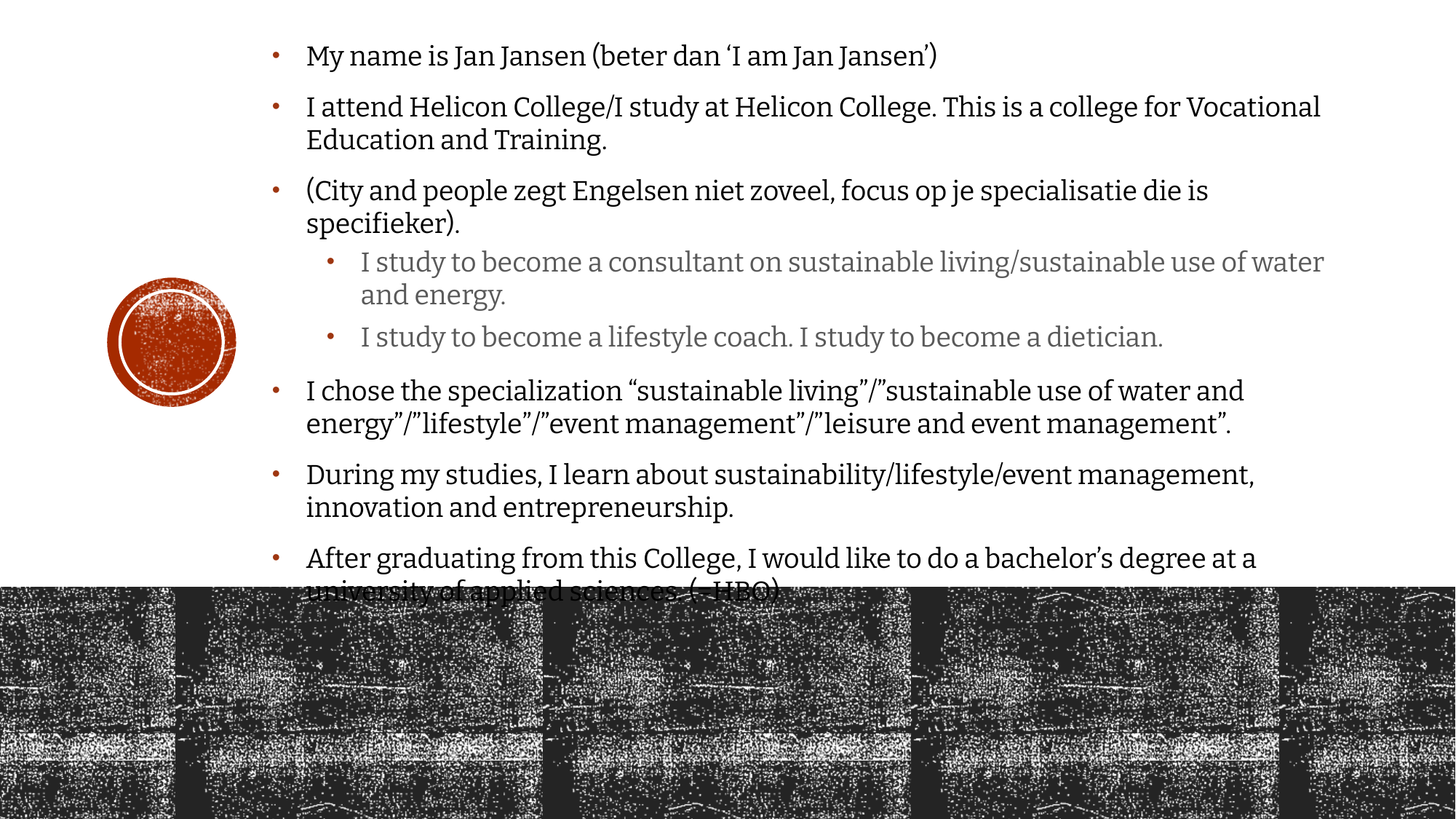

My name is Jan Jansen (beter dan ‘I am Jan Jansen’)
I attend Helicon College/I study at Helicon College. This is a college for Vocational Education and Training.
(City and people zegt Engelsen niet zoveel, focus op je specialisatie die is specifieker).
I study to become a consultant on sustainable living/sustainable use of water and energy.
I study to become a lifestyle coach. I study to become a dietician.
I chose the specialization “sustainable living”/”sustainable use of water and energy”/”lifestyle”/”event management”/”leisure and event management”.
During my studies, I learn about sustainability/lifestyle/event management, innovation and entrepreneurship.
After graduating from this College, I would like to do a bachelor’s degree at a university of applied sciences. (=HBO)